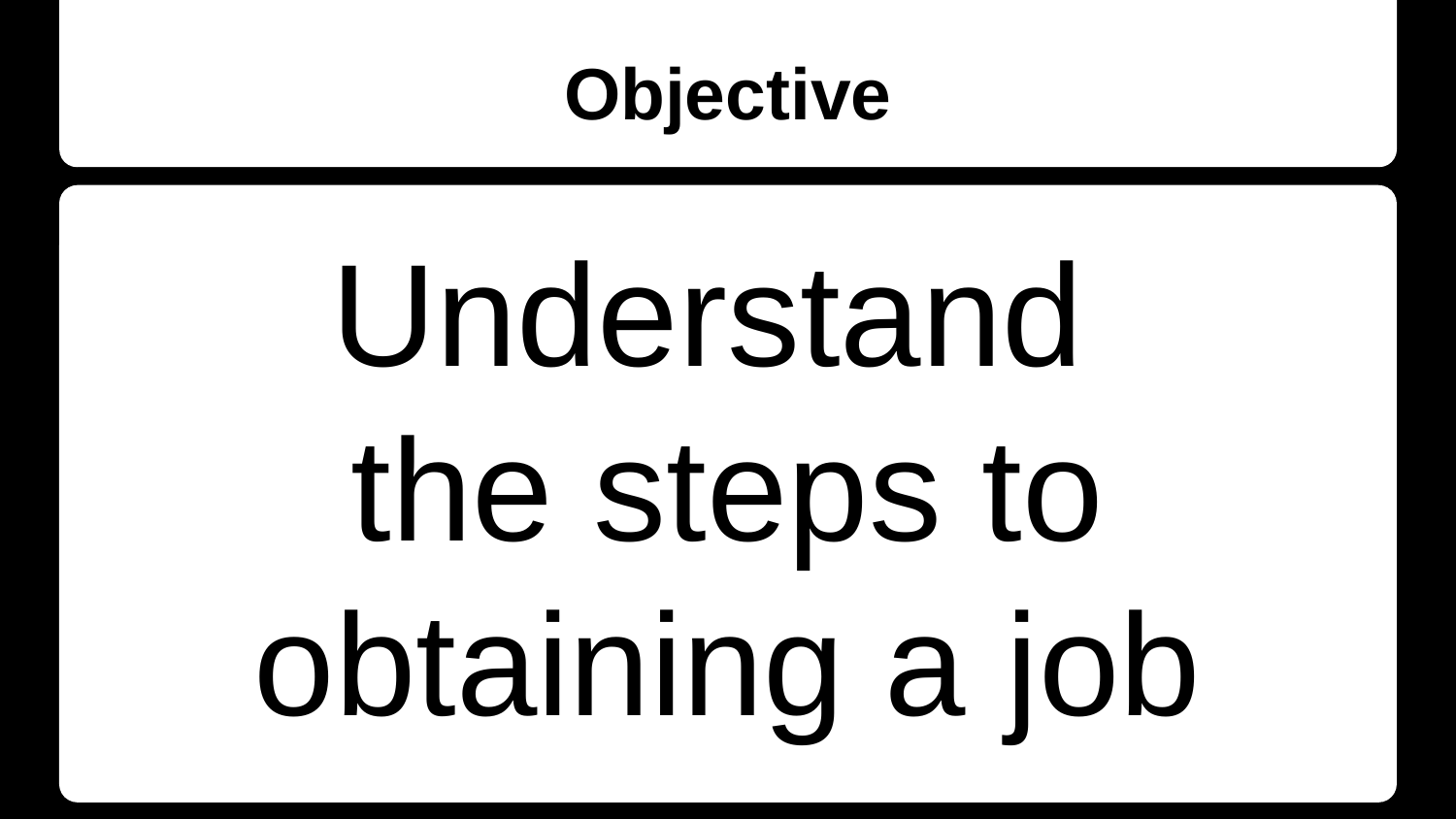

# Objective
Understand
the steps to obtaining a job